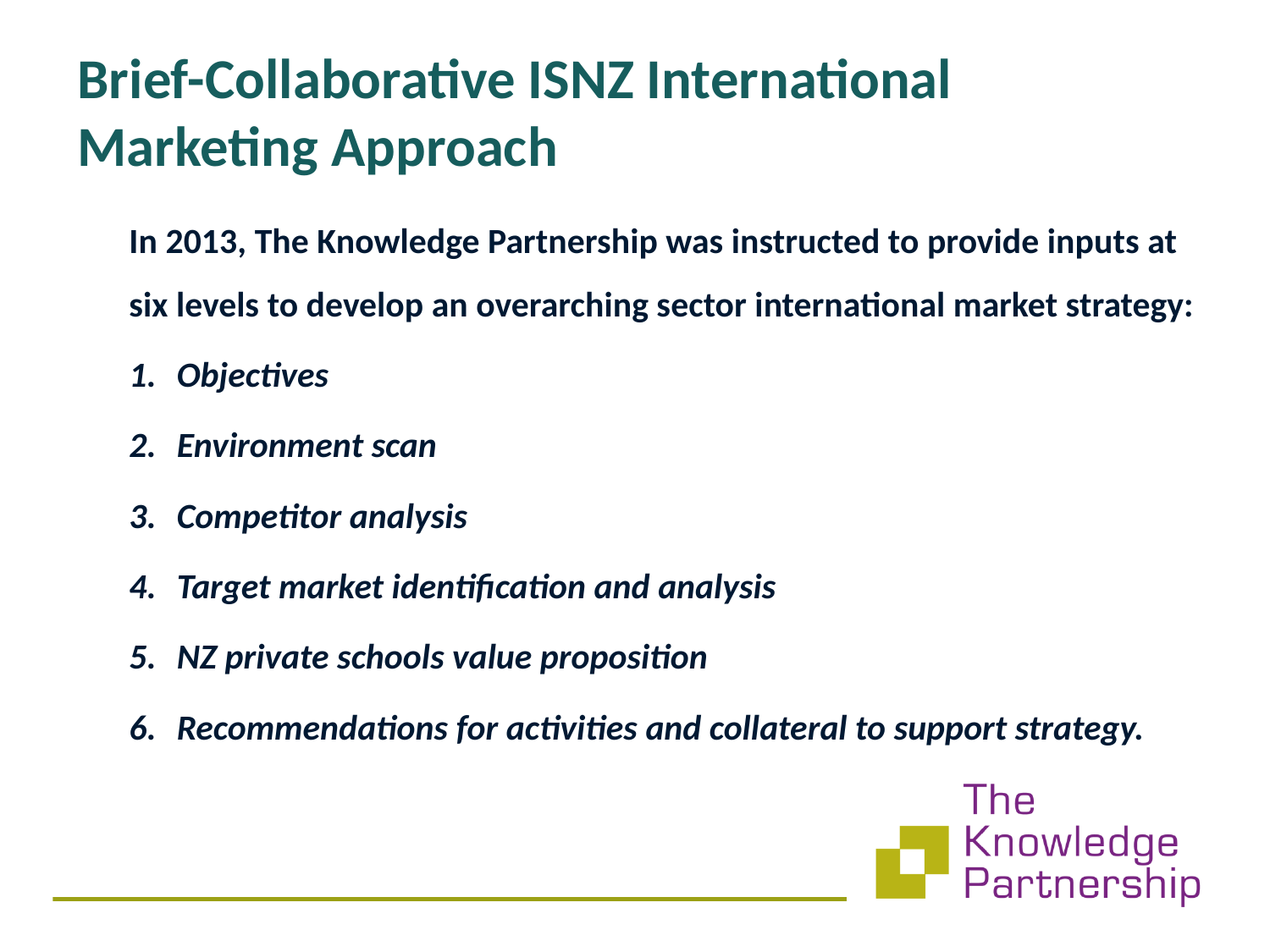

Brief-Collaborative ISNZ International Marketing Approach
In 2013, The Knowledge Partnership was instructed to provide inputs at six levels to develop an overarching sector international market strategy:
Objectives
Environment scan
Competitor analysis
Target market identification and analysis
NZ private schools value proposition
Recommendations for activities and collateral to support strategy.